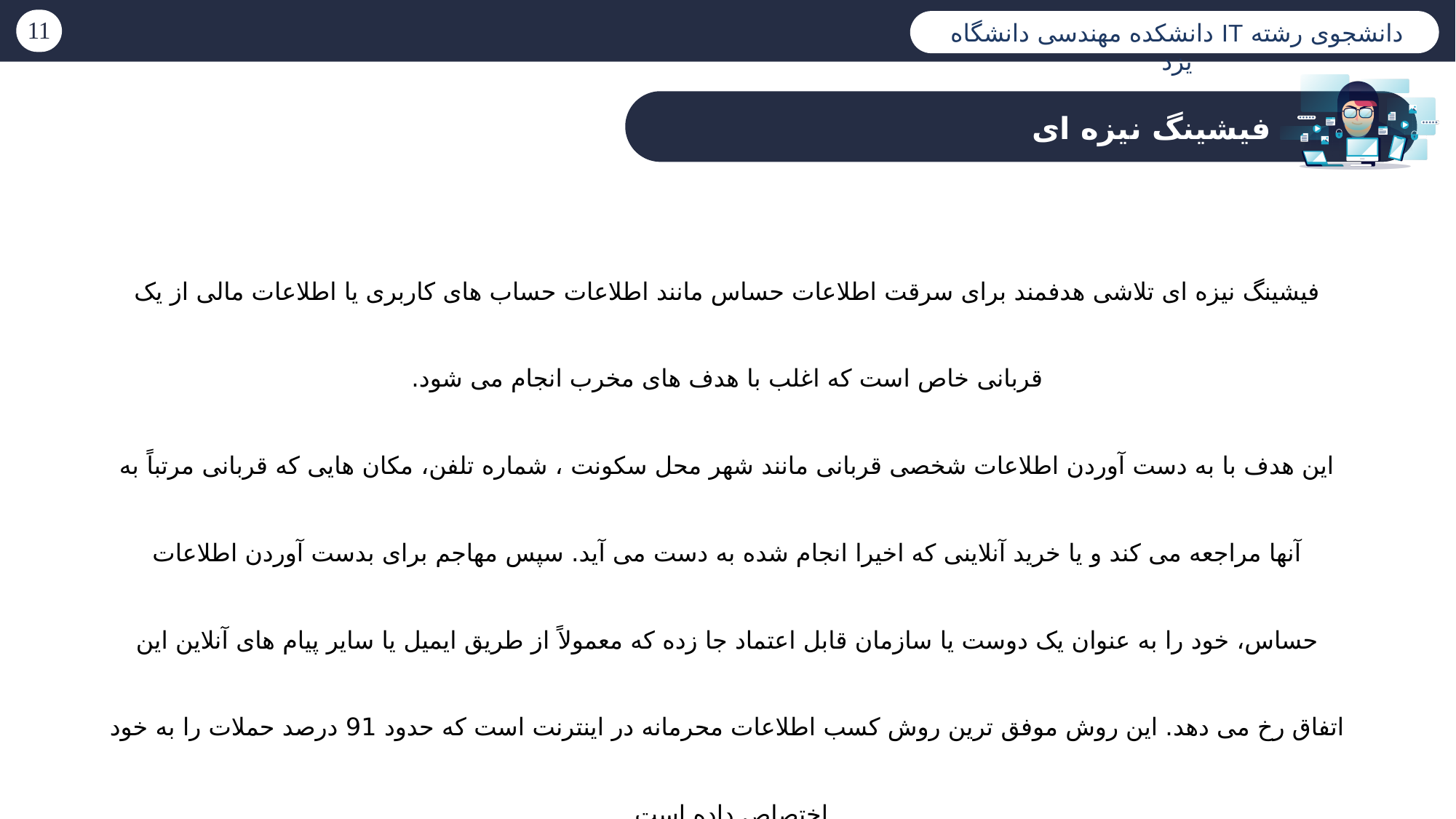

دانشجوی رشته IT دانشکده مهندسی دانشگاه یزد
فیشینگ نیزه ای
فیشینگ نیزه ای تلاشی هدفمند برای سرقت اطلاعات حساس مانند اطلاعات حساب های کاربری یا اطلاعات مالی از یک قربانی خاص است که اغلب با هدف های مخرب انجام می شود.
این هدف با به دست آوردن اطلاعات شخصی قربانی مانند شهر محل سکونت ، شماره تلفن، مکان هایی که قربانی مرتباً به آنها مراجعه می کند و یا خرید آنلاینی که اخیرا انجام شده به دست می آید. سپس مهاجم برای بدست آوردن اطلاعات حساس، خود را به عنوان یک دوست یا سازمان قابل اعتماد جا زده که معمولاً از طریق ایمیل یا سایر پیام های آنلاین این اتفاق رخ می دهد. این روش موفق ترین روش کسب اطلاعات محرمانه در اینترنت است که حدود 91 درصد حملات را به خود اختصاص داده است.